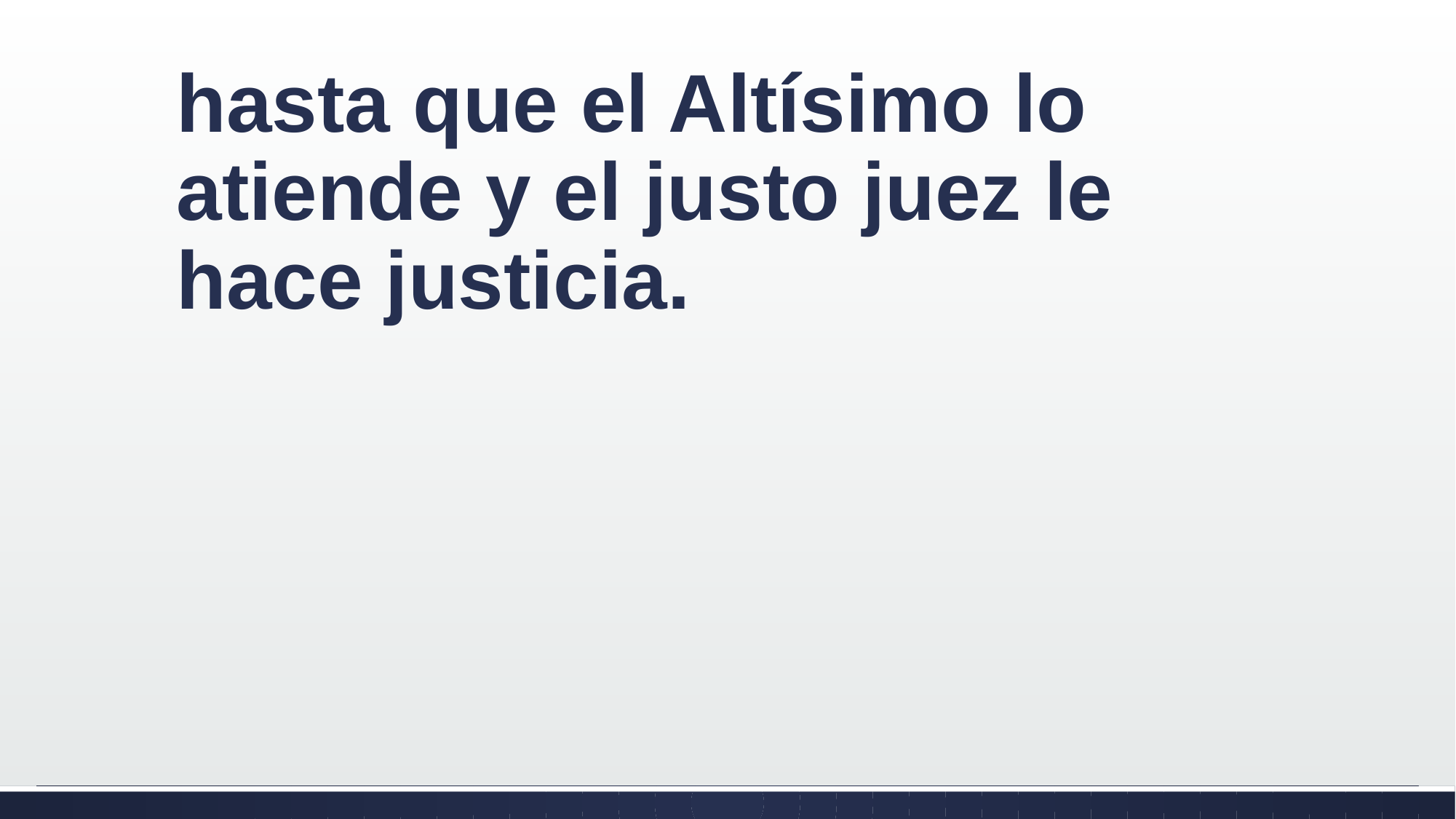

#
hasta que el Altísimo lo atiende y el justo juez le hace justicia.